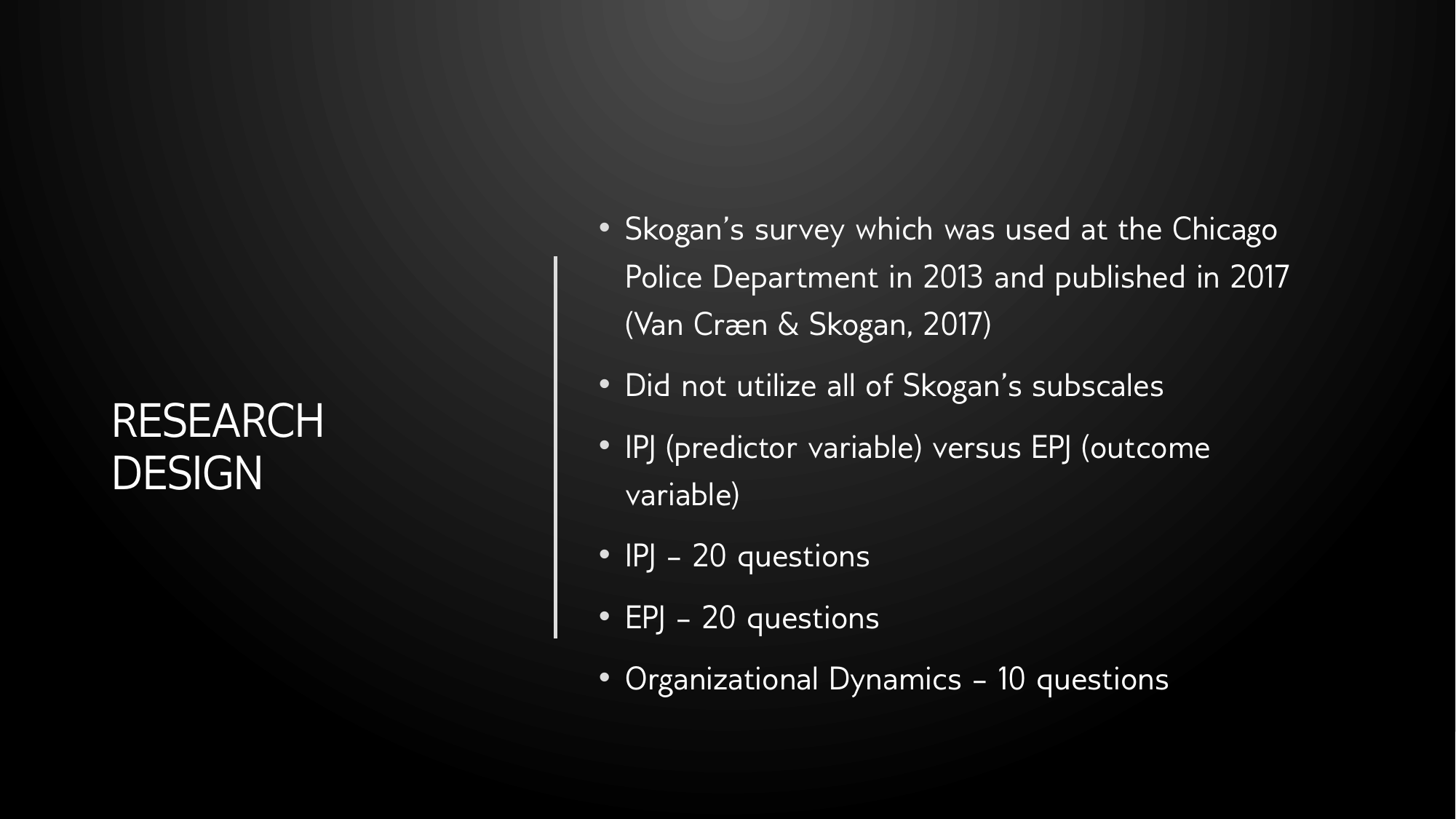

# Research Design
Skogan’s survey which was used at the Chicago Police Department in 2013 and published in 2017 (Van Craen & Skogan, 2017)
Did not utilize all of Skogan’s subscales
IPJ (predictor variable) versus EPJ (outcome variable)
IPJ – 20 questions
EPJ – 20 questions
Organizational Dynamics – 10 questions